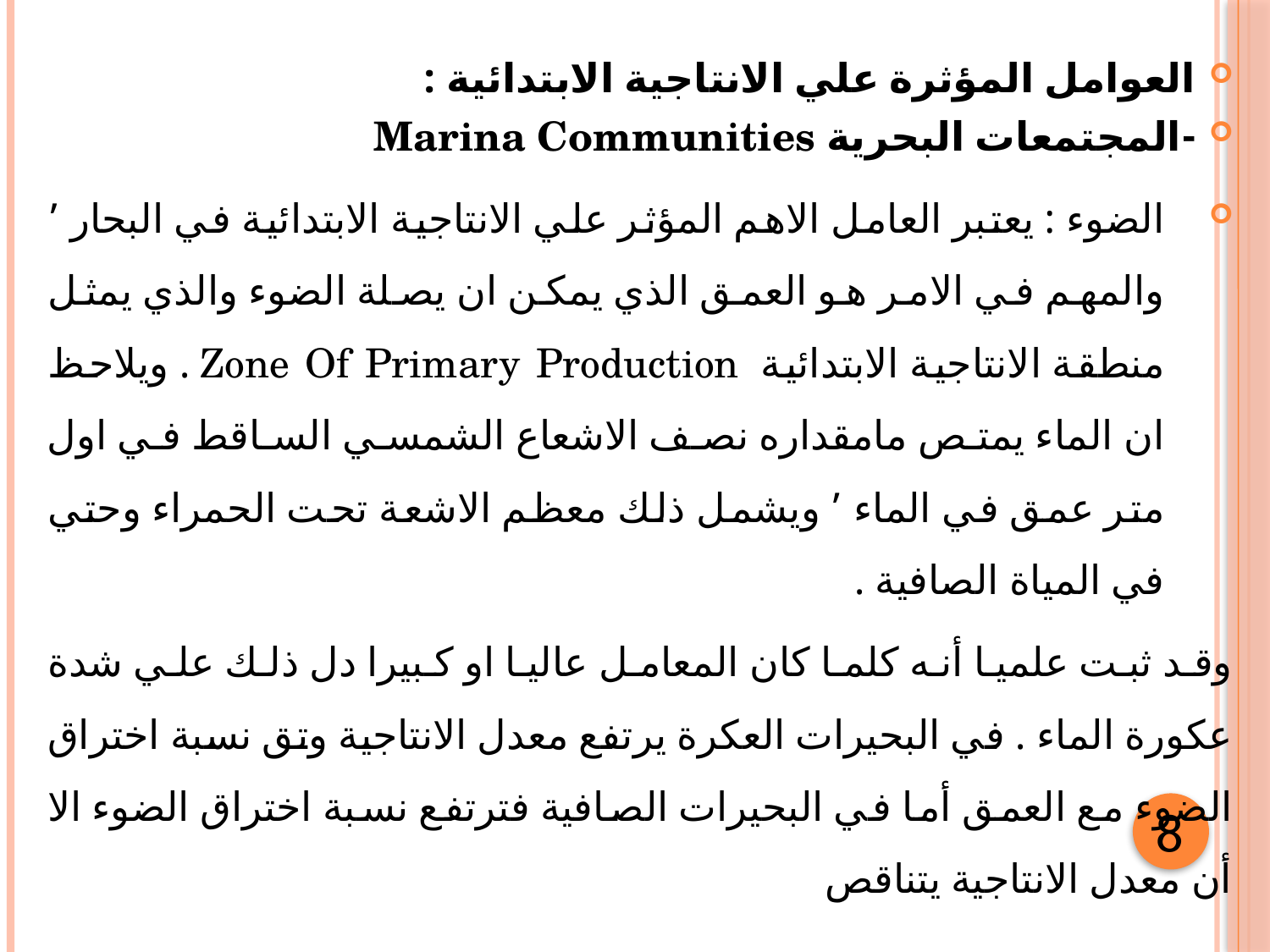

العوامل المؤثرة علي الانتاجية الابتدائية :
-المجتمعات البحرية Marina Communities
الضوء : يعتبر العامل الاهم المؤثر علي الانتاجية الابتدائية في البحار ’ والمهم في الامر هو العمق الذي يمكن ان يصلة الضوء والذي يمثل منطقة الانتاجية الابتدائية  Zone Of Primary Production . ويلاحظ ان الماء يمتص مامقداره نصف الاشعاع الشمسي الساقط في اول متر عمق في الماء ’ ويشمل ذلك معظم الاشعة تحت الحمراء وحتي في المياة الصافية .
وقد ثبت علميا أنه كلما كان المعامل عاليا او كبيرا دل ذلك علي شدة عكورة الماء . في البحيرات العكرة يرتفع معدل الانتاجية وتق نسبة اختراق الضوء مع العمق أما في البحيرات الصافية فترتفع نسبة اختراق الضوء الا أن معدل الانتاجية يتناقص

8